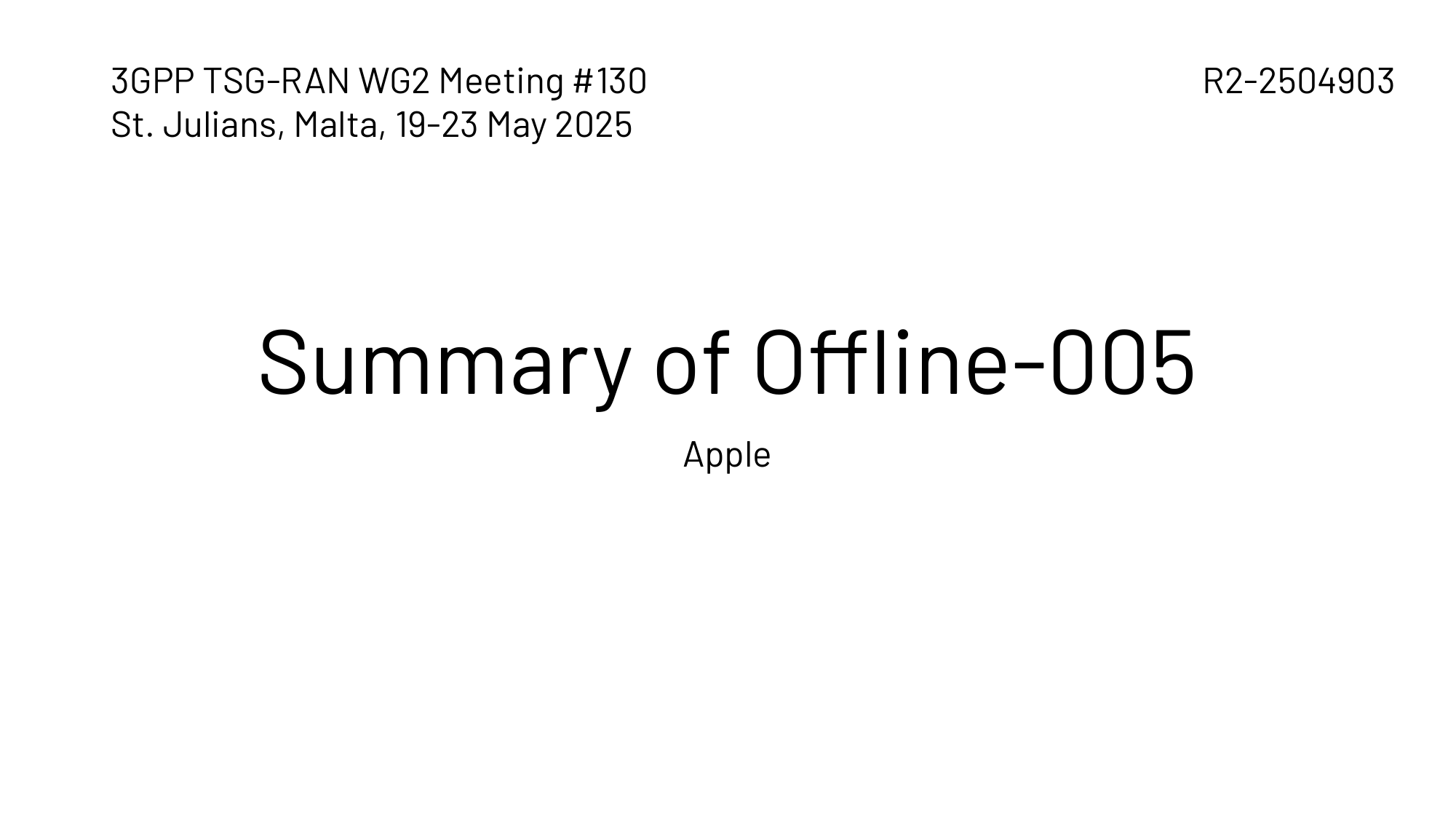

3GPP TSG-RAN WG2 Meeting #130	                                                      		R2-2504903
St. Julians, Malta, 19-23 May 2025

# Summary of Offline-005
Apple